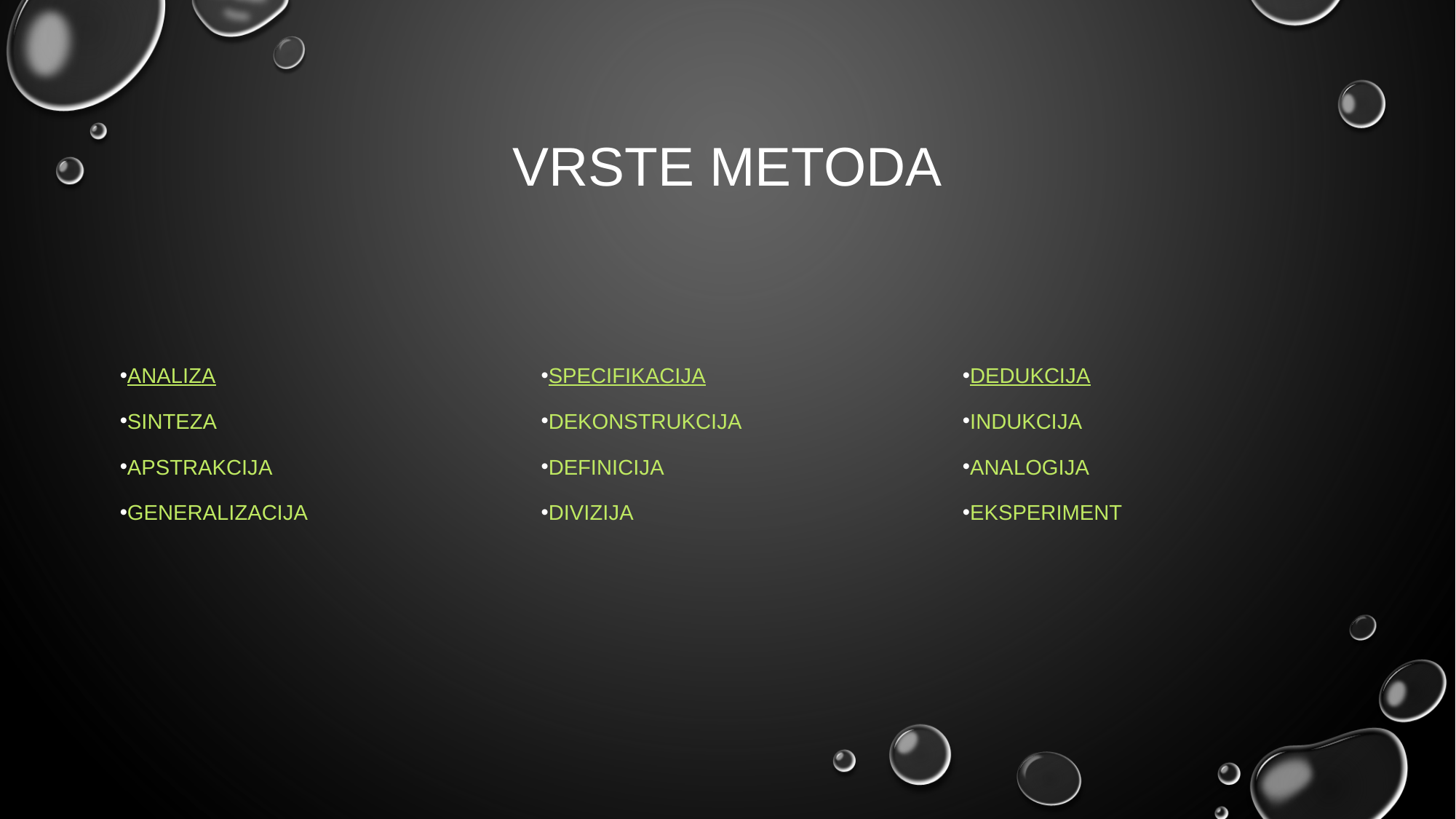

# VRSTE METODA

Analiza
Sinteza
Apstrakcija
Generalizacija

Specifikacija
Dekonstrukcija
Definicija
Divizija

Dedukcija
Indukcija
Analogija
Eksperiment